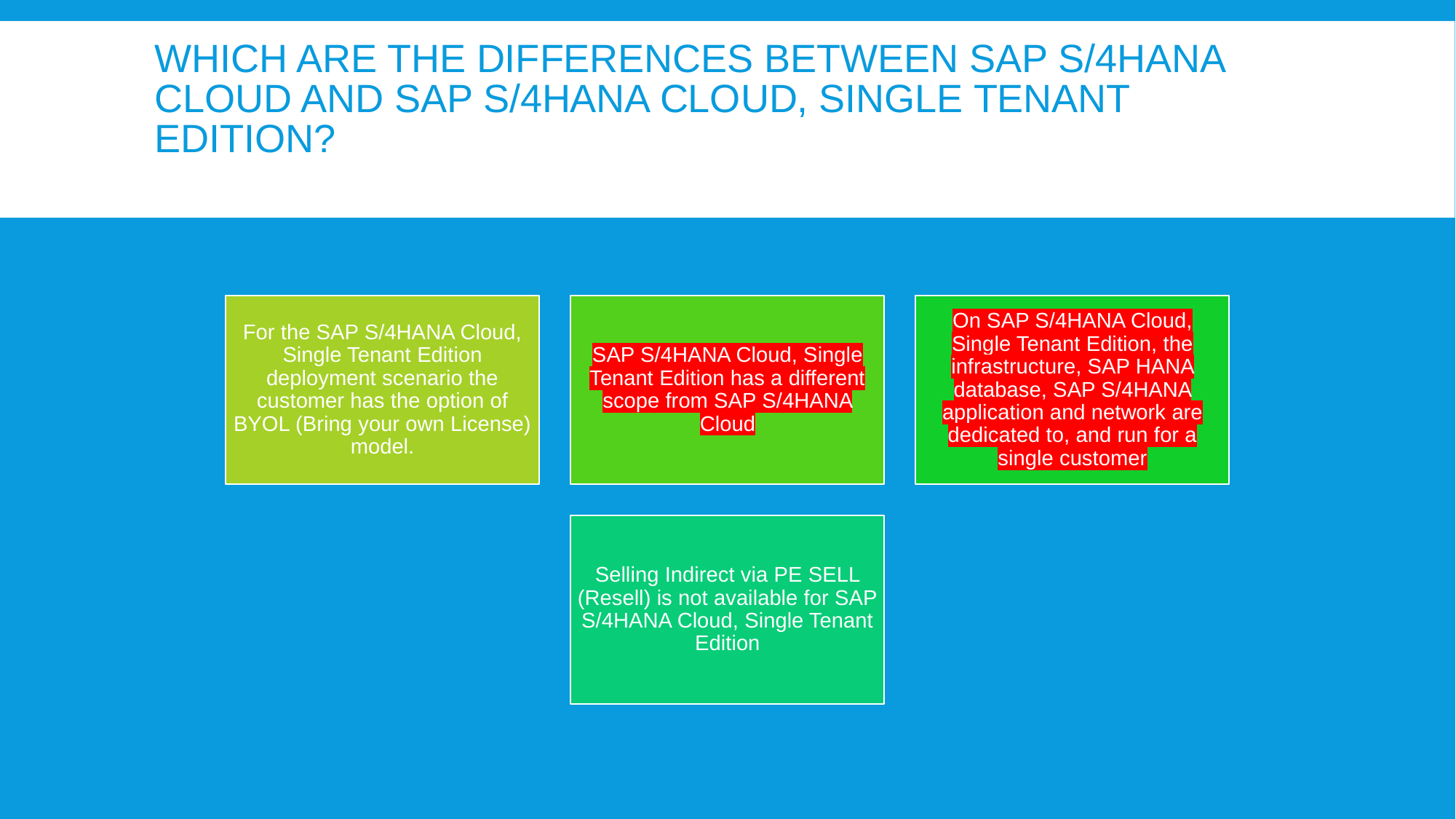

# Which are the differences between SAP S/4HANA Cloud and SAP S/4HANA Cloud, Single Tenant Edition?
For the SAP S/4HANA Cloud, Single Tenant Edition deployment scenario the customer has the option of BYOL (Bring your own License) model.
SAP S/4HANA Cloud, Single Tenant Edition has a different scope from SAP S/4HANA Cloud
On SAP S/4HANA Cloud, Single Tenant Edition, the infrastructure, SAP HANA database, SAP S/4HANA application and network are dedicated to, and run for a single customer
Selling Indirect via PE SELL (Resell) is not available for SAP S/4HANA Cloud, Single Tenant Edition